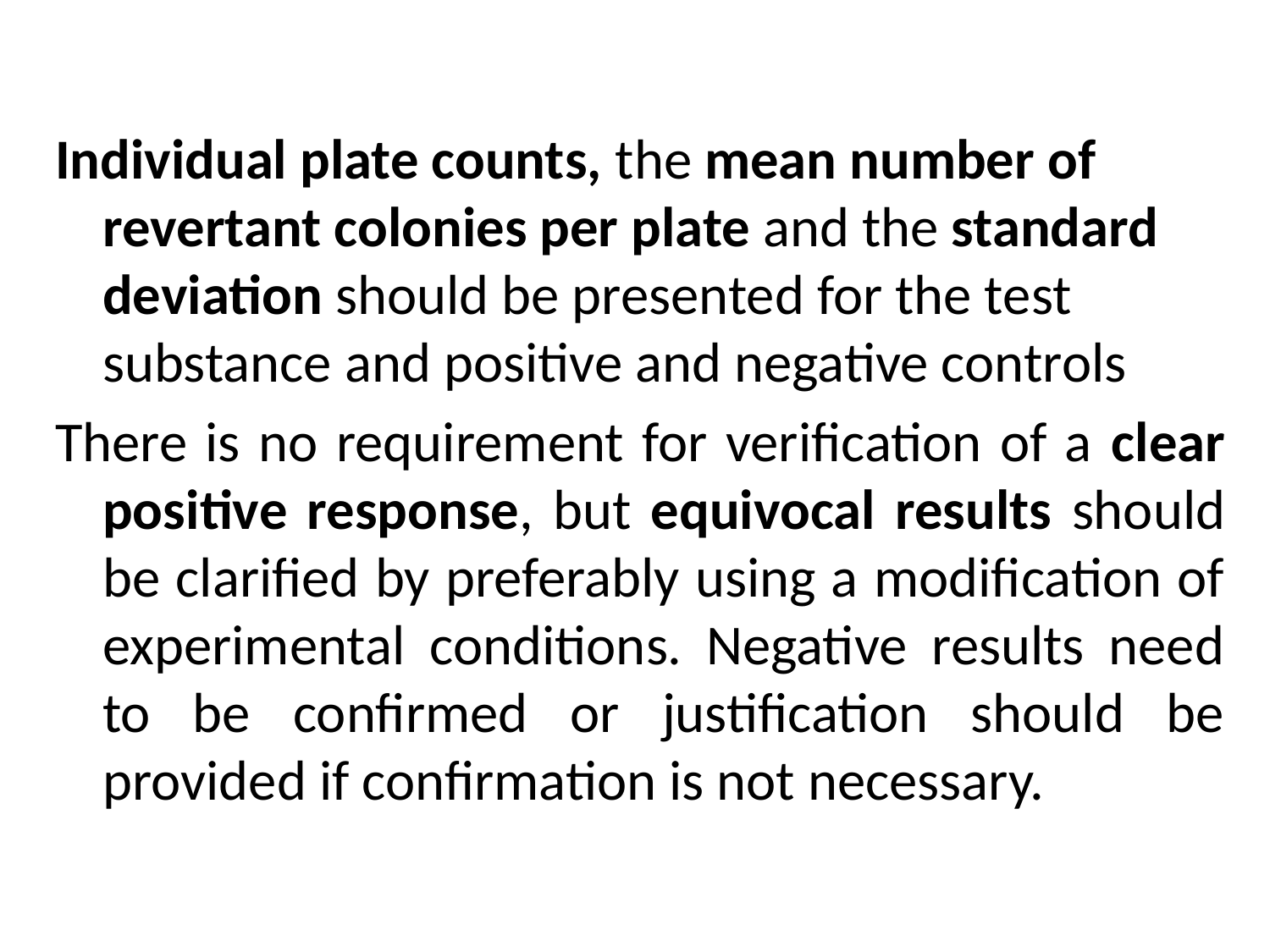

Individual plate counts, the mean number of revertant colonies per plate and the standard deviation should be presented for the test substance and positive and negative controls
There is no requirement for verification of a clear positive response, but equivocal results should be clarified by preferably using a modification of experimental conditions. Negative results need to be confirmed or justification should be provided if confirmation is not necessary.